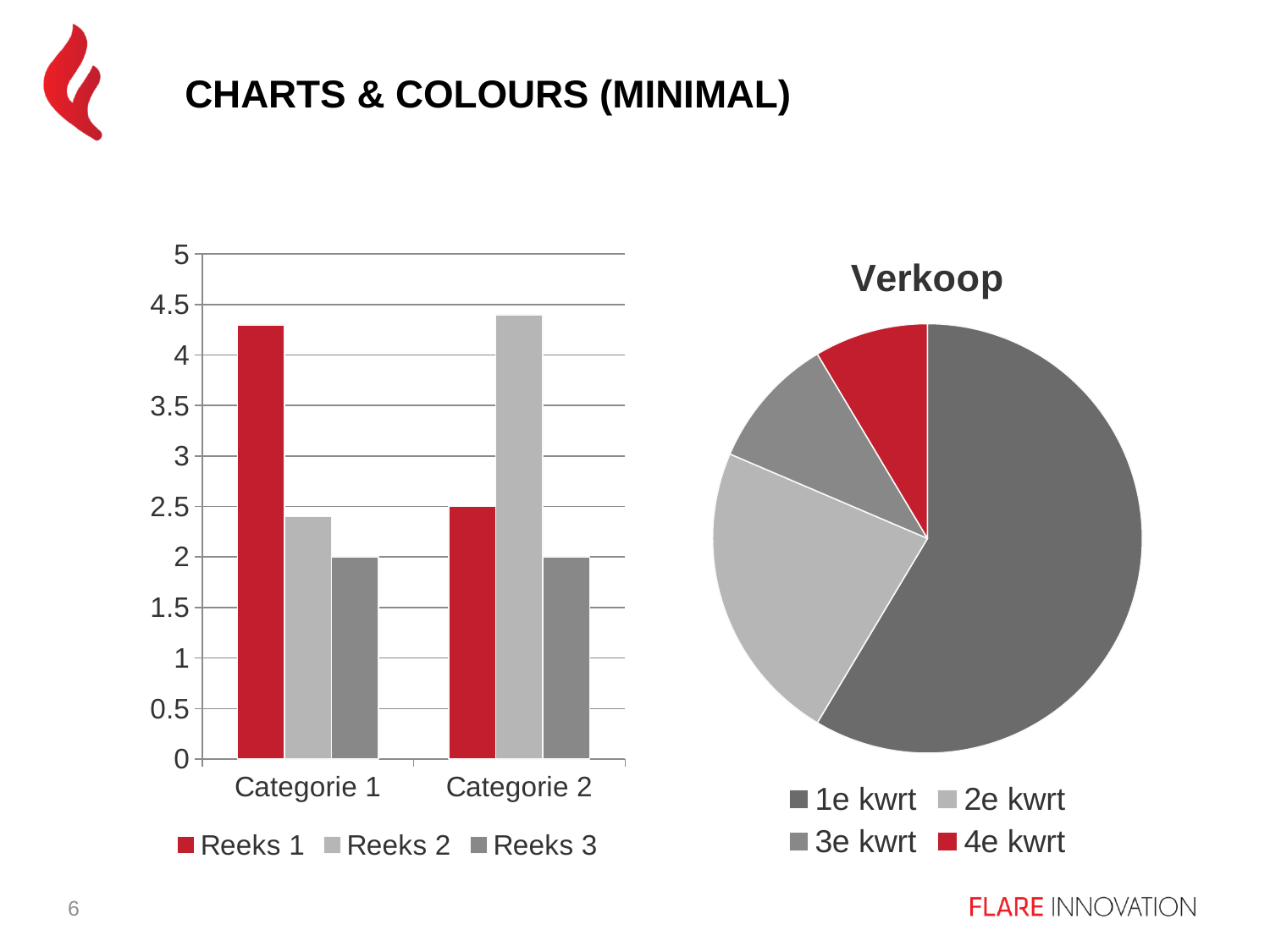

# Charts & ColoUrs (MINIMAL)

### Chart:

| Category | Verkoop |
|---|---|
| 1e kwrt | 8.200000000000001 |
| 2e kwrt | 3.2 |
| 3e kwrt | 1.4 |
| 4e kwrt | 1.2 |

### Chart

| Category | Reeks 1 | Reeks 2 | Reeks 3 |
|---|---|---|---|
| Categorie 1 | 4.3 | 2.4 | 2.0 |
| Categorie 2 | 2.5 | 4.4 | 2.0 |
6